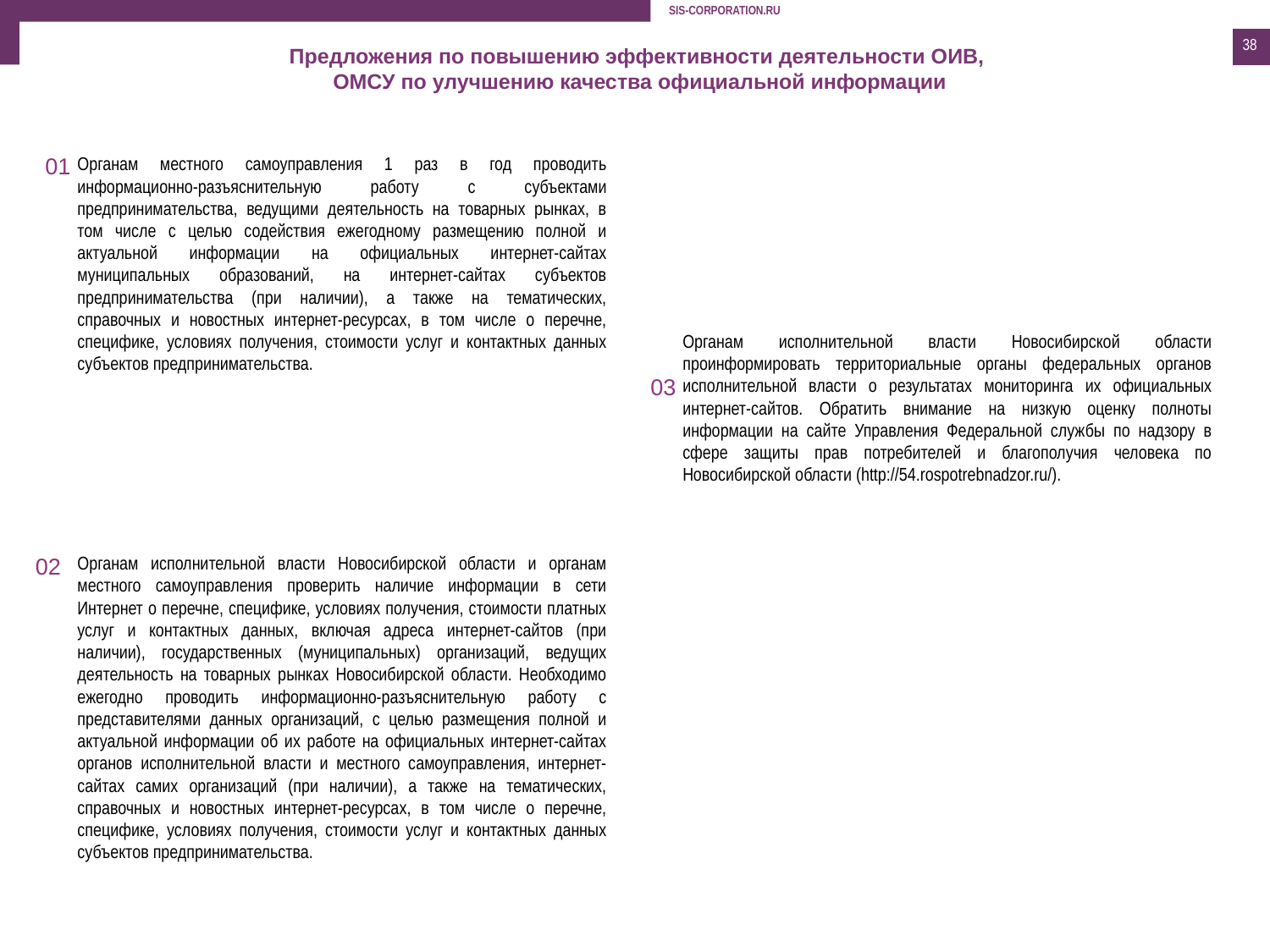

38
Предложения по повышению эффективности деятельности ОИВ,
ОМСУ по улучшению качества официальной информации
01
Органам местного самоуправления 1 раз в год проводить информационно-разъяснительную работу с субъектами предпринимательства, ведущими деятельность на товарных рынках, в том числе с целью содействия ежегодному размещению полной и актуальной информации на официальных интернет-сайтах муниципальных образований, на интернет-сайтах субъектов предпринимательства (при наличии), а также на тематических, справочных и новостных интернет-ресурсах, в том числе о перечне, специфике, условиях получения, стоимости услуг и контактных данных субъектов предпринимательства.

Органам исполнительной власти Новосибирской области и органам местного самоуправления проверить наличие информации в сети Интернет о перечне, специфике, условиях получения, стоимости платных услуг и контактных данных, включая адреса интернет-сайтов (при наличии), государственных (муниципальных) организаций, ведущих деятельность на товарных рынках Новосибирской области. Необходимо ежегодно проводить информационно-разъяснительную работу с представителями данных организаций, с целью размещения полной и актуальной информации об их работе на официальных интернет-сайтах органов исполнительной власти и местного самоуправления, интернет-сайтах самих организаций (при наличии), а также на тематических, справочных и новостных интернет-ресурсах, в том числе о перечне, специфике, условиях получения, стоимости услуг и контактных данных субъектов предпринимательства.

Органам исполнительной власти Новосибирской области проинформировать территориальные органы федеральных органов исполнительной власти о результатах мониторинга их официальных интернет-сайтов. Обратить внимание на низкую оценку полноты информации на сайте Управления Федеральной службы по надзору в сфере защиты прав потребителей и благополучия человека по Новосибирской области (http://54.rospotrebnadzor.ru/).
03
02